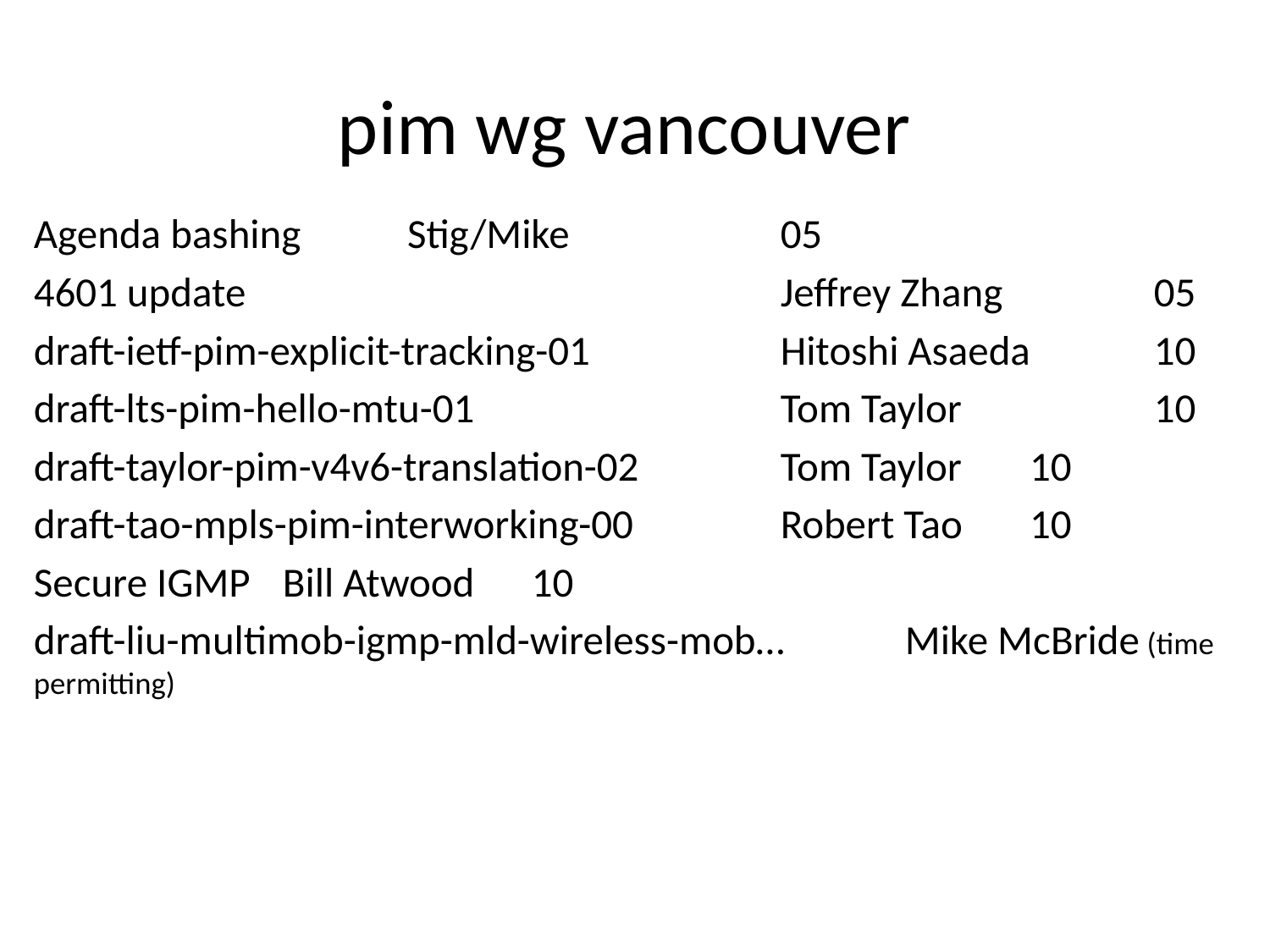

# pim wg vancouver
Agenda bashing					Stig/Mike		05
4601 update                                    		Jeffrey Zhang    		05
draft-ietf-pim-explicit-tracking-01            		Hitoshi Asaeda   	10
draft-lts-pim-hello-mtu-01                     		Tom Taylor        		10
draft-taylor-pim-v4v6-translation-02           	Tom Taylor       		10
draft-tao-mpls-pim-interworking-00             	Robert Tao       		10
Secure IGMP					Bill Atwood		10
draft-liu-multimob-igmp-mld-wireless-mob…	Mike McBride (time permitting)